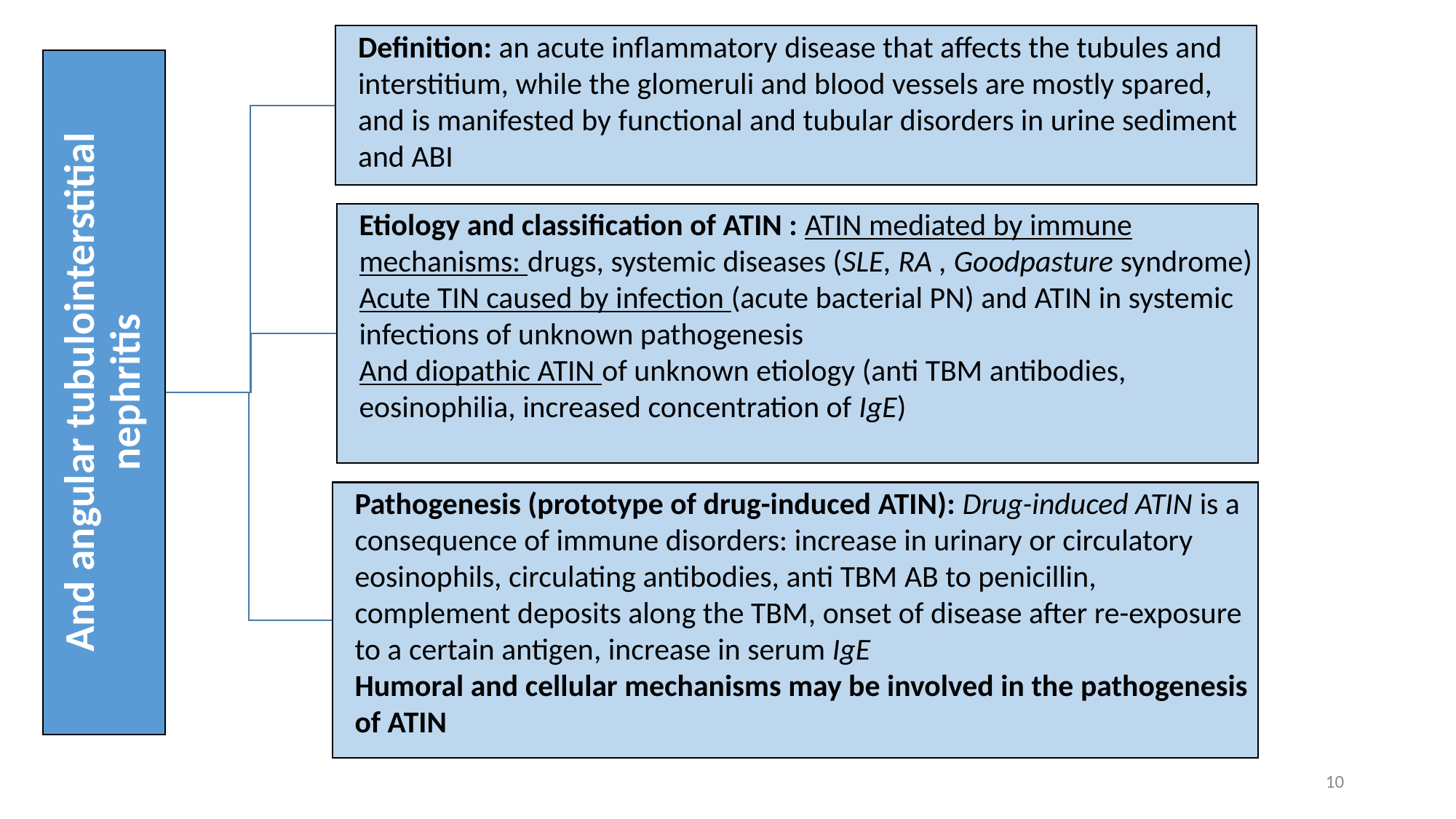

And angular tubulointerstitial nephritis
Definition: an acute inflammatory disease that affects the tubules and interstitium, while the glomeruli and blood vessels are mostly spared, and is manifested by functional and tubular disorders in urine sediment and ABI
Etiology and classification of ATIN : ATIN mediated by immune mechanisms: drugs, systemic diseases (SLE, RA , Goodpasture syndrome)
Acute TIN caused by infection (acute bacterial PN) and ATIN in systemic infections of unknown pathogenesis
And diopathic ATIN of unknown etiology (anti TBM antibodies, eosinophilia, increased concentration of IgE)
Pathogenesis (prototype of drug-induced ATIN): Drug-induced ATIN is a consequence of immune disorders: increase in urinary or circulatory eosinophils, circulating antibodies, anti TBM AB to penicillin, complement deposits along the TBM, onset of disease after re-exposure to a certain antigen, increase in serum IgE
Humoral and cellular mechanisms may be involved in the pathogenesis of ATIN
10